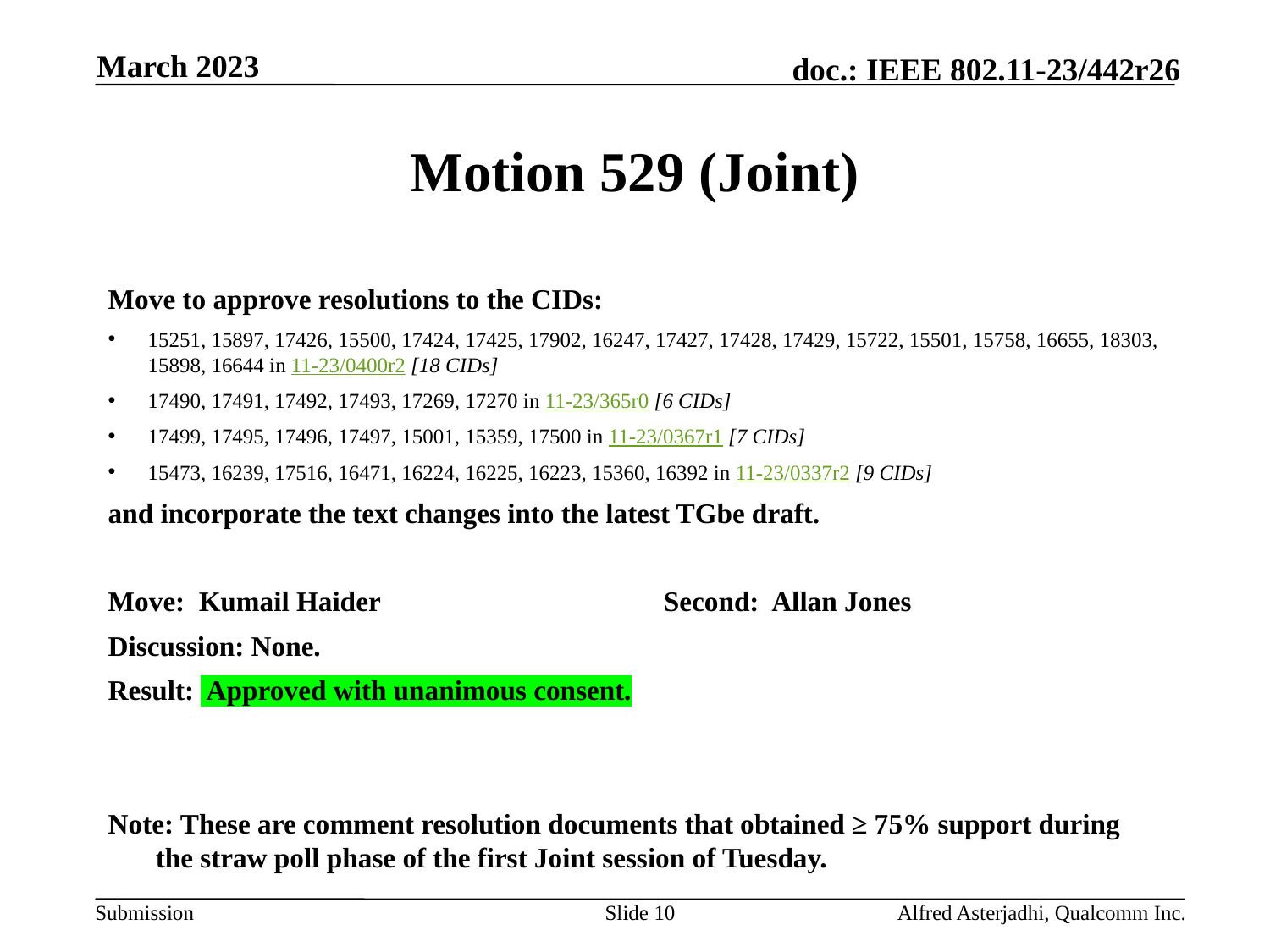

March 2023
# Motion 529 (Joint)
Move to approve resolutions to the CIDs:
15251, 15897, 17426, 15500, 17424, 17425, 17902, 16247, 17427, 17428, 17429, 15722, 15501, 15758, 16655, 18303, 15898, 16644 in 11-23/0400r2 [18 CIDs]
17490, 17491, 17492, 17493, 17269, 17270 in 11-23/365r0 [6 CIDs]
17499, 17495, 17496, 17497, 15001, 15359, 17500 in 11-23/0367r1 [7 CIDs]
15473, 16239, 17516, 16471, 16224, 16225, 16223, 15360, 16392 in 11-23/0337r2 [9 CIDs]
and incorporate the text changes into the latest TGbe draft.

Move:  Kumail Haider			Second:  Allan Jones
Discussion: None.
Result:  Approved with unanimous consent.

Note: These are comment resolution documents that obtained ≥ 75% support during the straw poll phase of the first Joint session of Tuesday.
Slide 10
Alfred Asterjadhi, Qualcomm Inc.